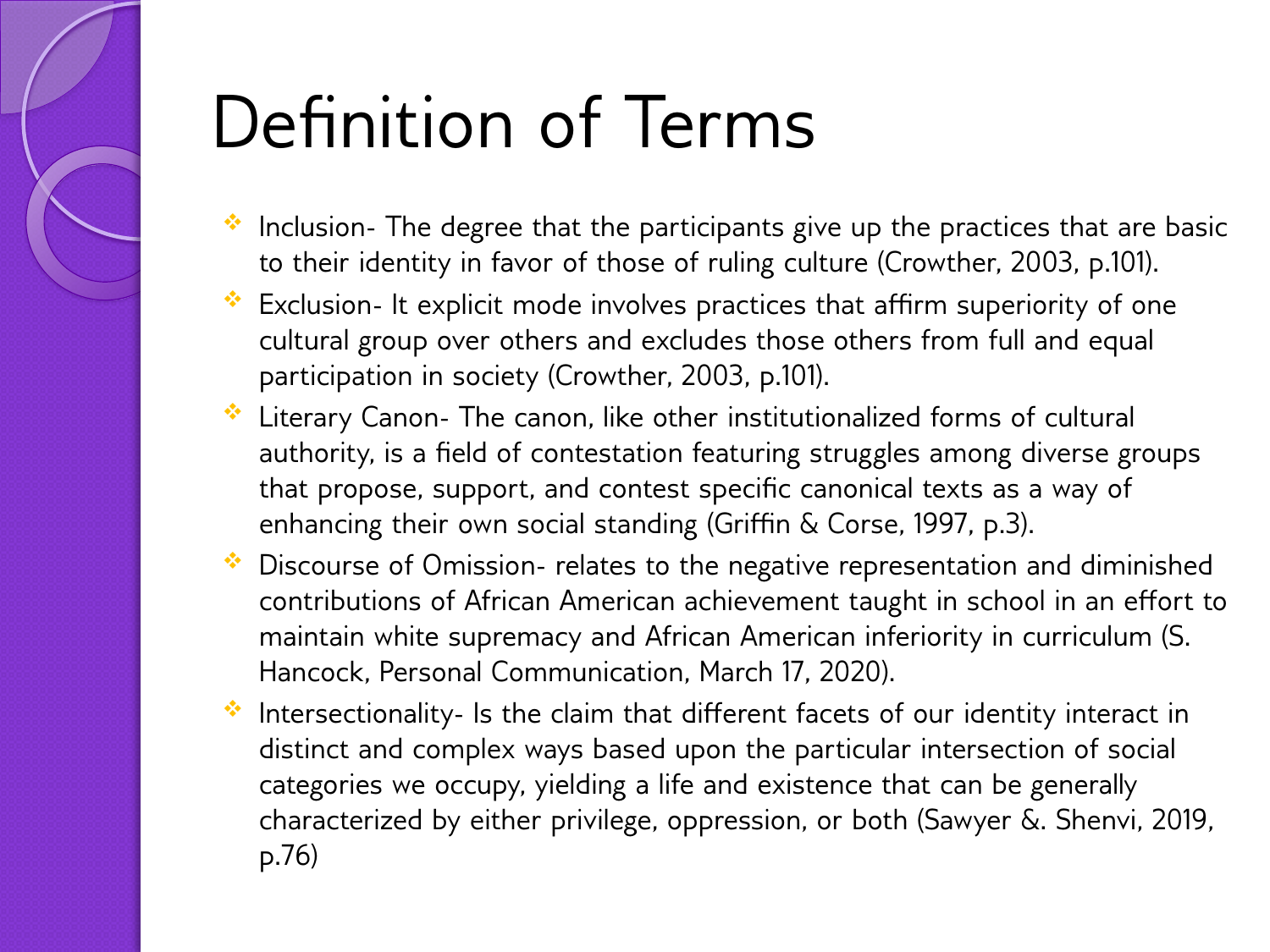

# Definition of Terms
Inclusion- The degree that the participants give up the practices that are basic to their identity in favor of those of ruling culture (Crowther, 2003, p.101).
Exclusion- It explicit mode involves practices that affirm superiority of one cultural group over others and excludes those others from full and equal participation in society (Crowther, 2003, p.101).
Literary Canon- The canon, like other institutionalized forms of cultural authority, is a field of contestation featuring struggles among diverse groups that propose, support, and contest specific canonical texts as a way of enhancing their own social standing (Griffin & Corse, 1997, p.3).
Discourse of Omission- relates to the negative representation and diminished contributions of African American achievement taught in school in an effort to maintain white supremacy and African American inferiority in curriculum (S. Hancock, Personal Communication, March 17, 2020).
Intersectionality- Is the claim that different facets of our identity interact in distinct and complex ways based upon the particular intersection of social categories we occupy, yielding a life and existence that can be generally characterized by either privilege, oppression, or both (Sawyer &. Shenvi, 2019, p.76)